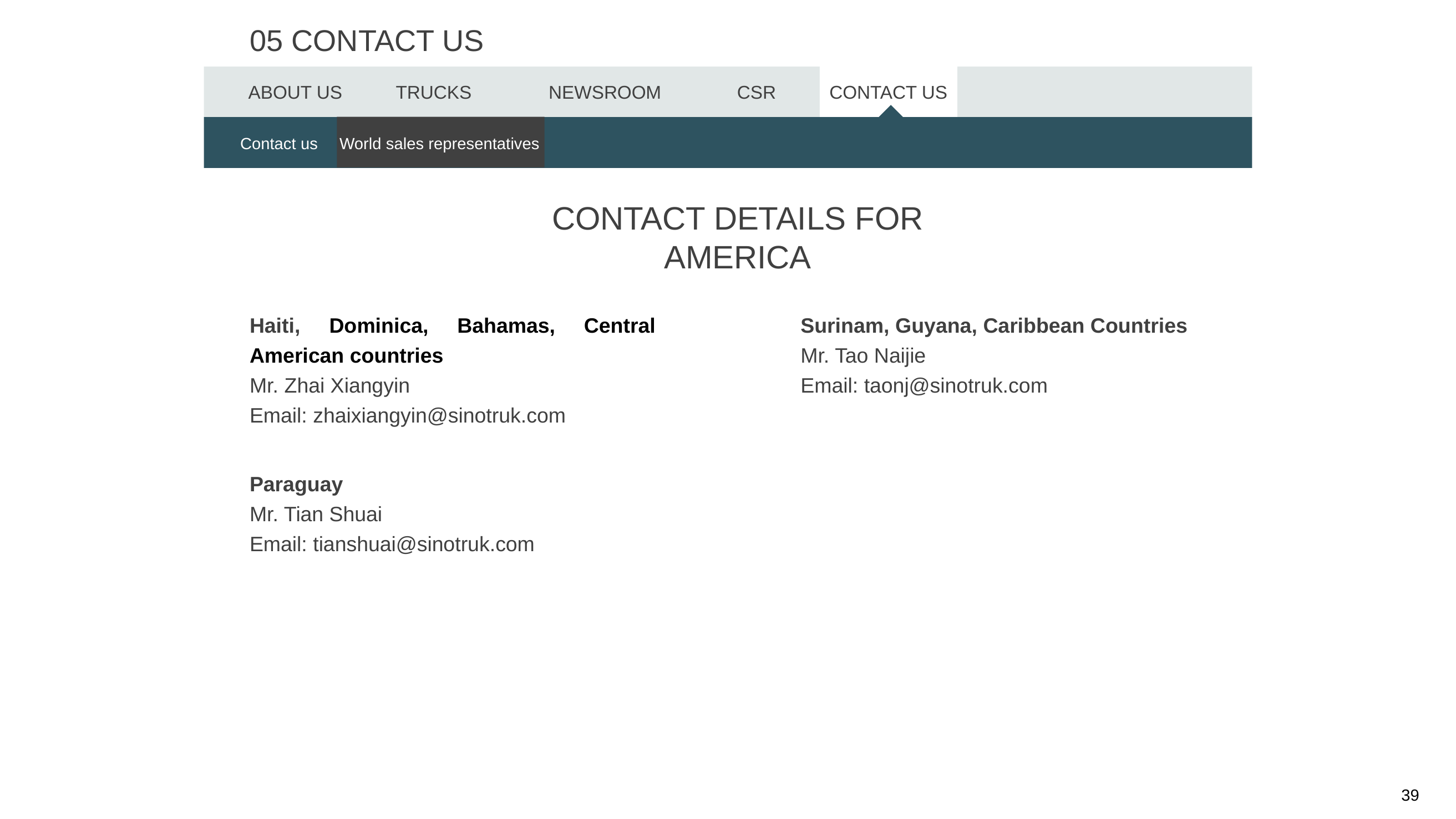

05 CONTACT US

ABOUT US
TRUCKS
NEWSROOM
CSR
CONTACT US

Contact us
World sales representatives
CONTACT DETAILS FOR
AMERICA
Surinam, Guyana, Caribbean Countries
Mr. Tao Naijie
Email: taonj@sinotruk.com
Haiti, Dominica, Bahamas, Central American countries
Mr. Zhai Xiangyin
Email: zhaixiangyin@sinotruk.com
Paraguay
Mr. Tian Shuai
Email: tianshuai@sinotruk.com